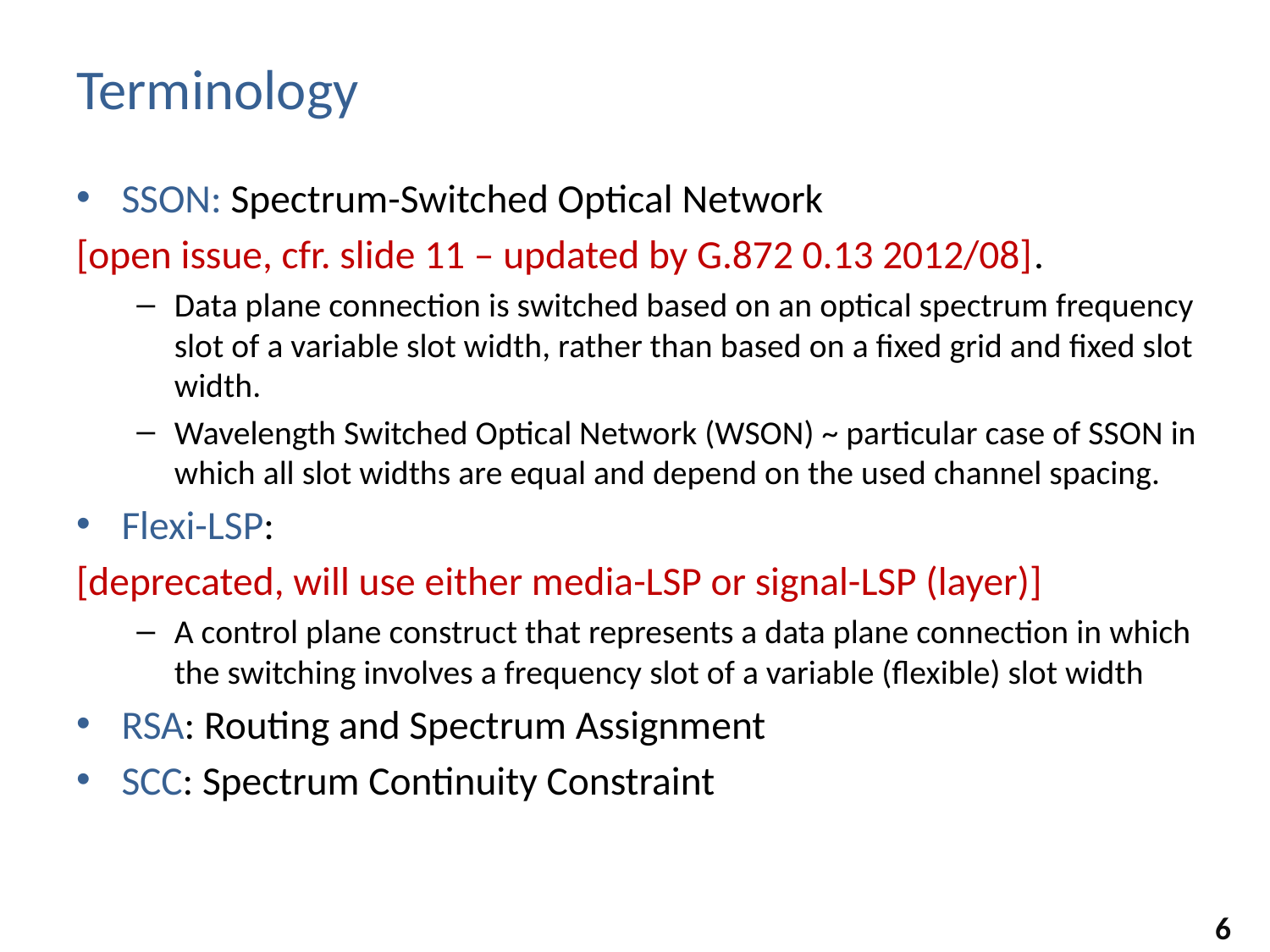

# Terminology
SSON: Spectrum-Switched Optical Network
[open issue, cfr. slide 11 – updated by G.872 0.13 2012/08].
Data plane connection is switched based on an optical spectrum frequency slot of a variable slot width, rather than based on a fixed grid and fixed slot width.
Wavelength Switched Optical Network (WSON) ~ particular case of SSON in which all slot widths are equal and depend on the used channel spacing.
Flexi-LSP:
[deprecated, will use either media-LSP or signal-LSP (layer)]
A control plane construct that represents a data plane connection in which the switching involves a frequency slot of a variable (flexible) slot width
RSA: Routing and Spectrum Assignment
SCC: Spectrum Continuity Constraint